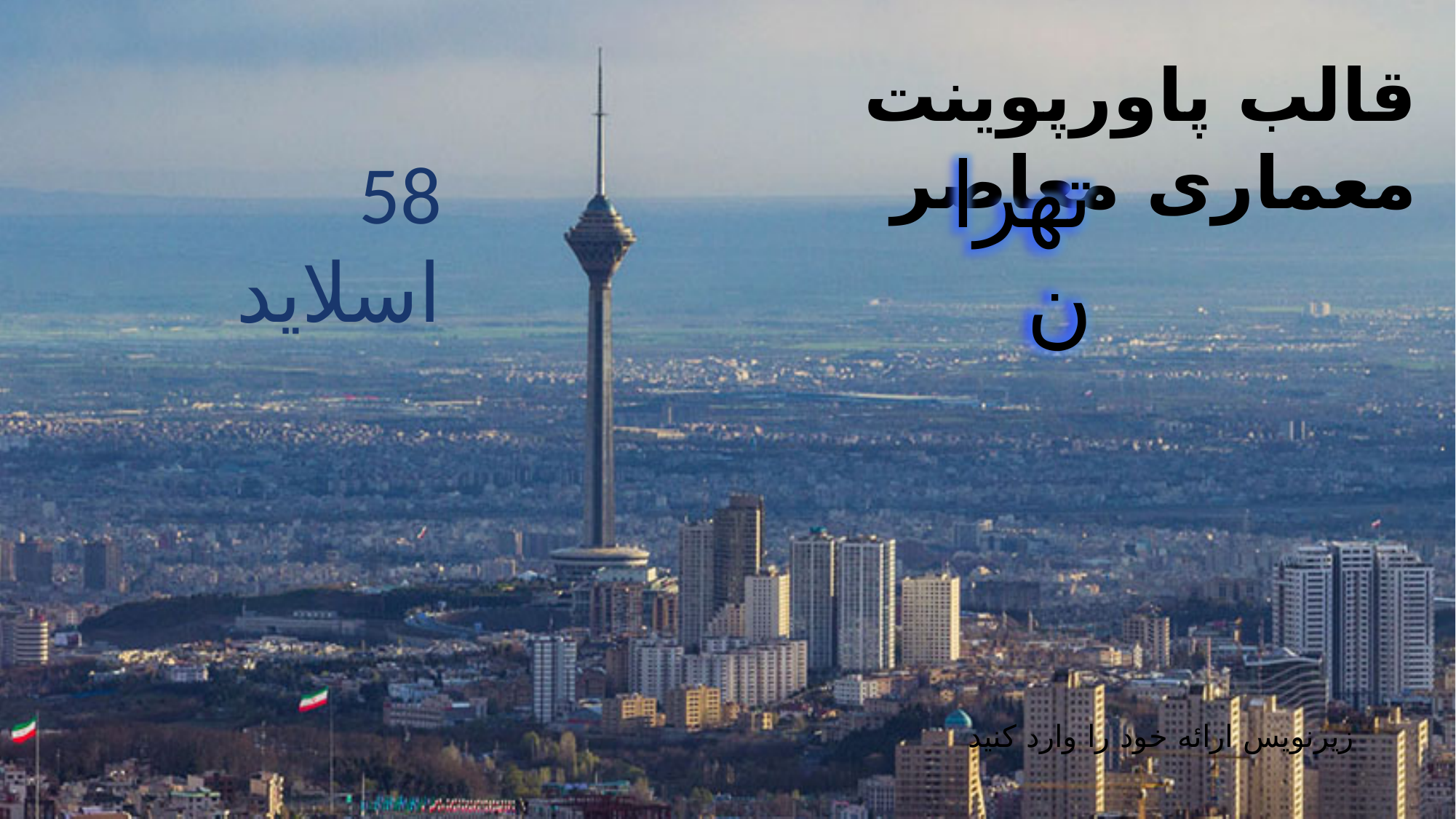

قالب پاورپوینت معماری معاصر
58 اسلاید
تهران
زیرنویس ارائه خود را وارد کنید